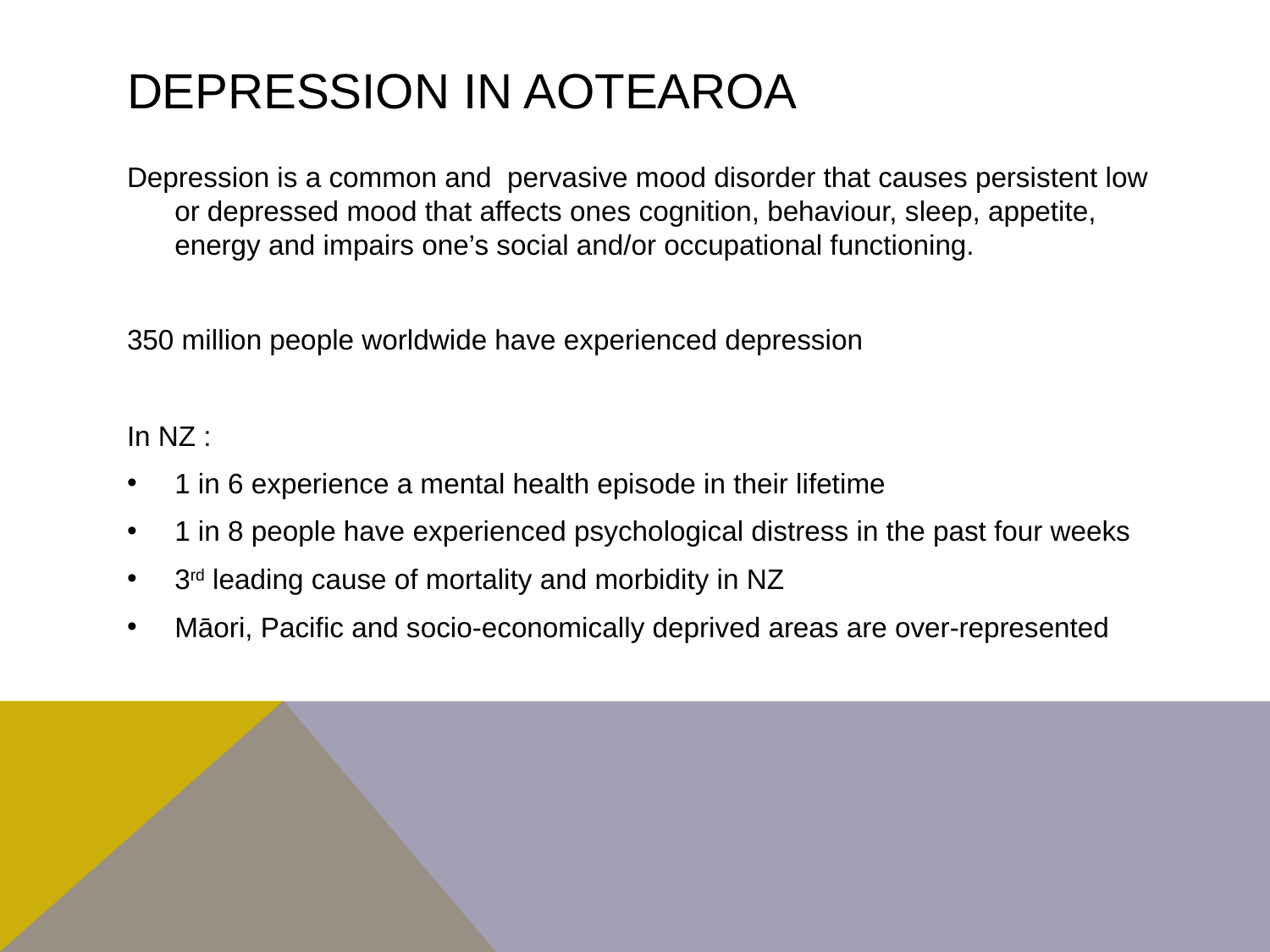

# Depression in aotearoa
Depression is a common and  pervasive mood disorder that causes persistent low or depressed mood that affects ones cognition, behaviour, sleep, appetite, energy and impairs one’s social and/or occupational functioning.

350 million people worldwide have experienced depression

In NZ :
1 in 6 experience a mental health episode in their lifetime
1 in 8 people have experienced psychological distress in the past four weeks
3rd leading cause of mortality and morbidity in NZ
Māori, Pacific and socio-economically deprived areas are over-represented